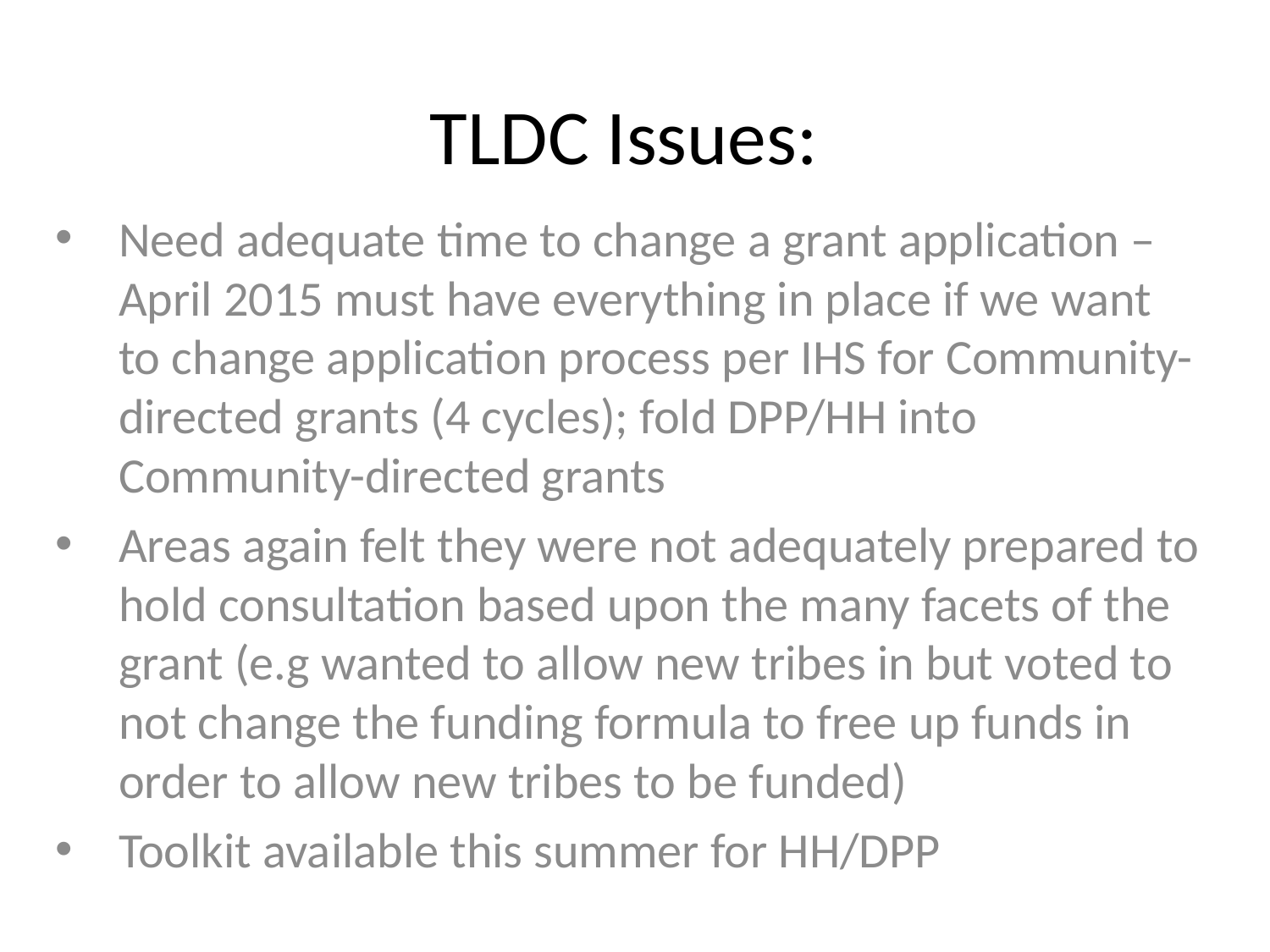

# TLDC Issues:
Need adequate time to change a grant application – April 2015 must have everything in place if we want to change application process per IHS for Community-directed grants (4 cycles); fold DPP/HH into Community-directed grants
Areas again felt they were not adequately prepared to hold consultation based upon the many facets of the grant (e.g wanted to allow new tribes in but voted to not change the funding formula to free up funds in order to allow new tribes to be funded)
Toolkit available this summer for HH/DPP